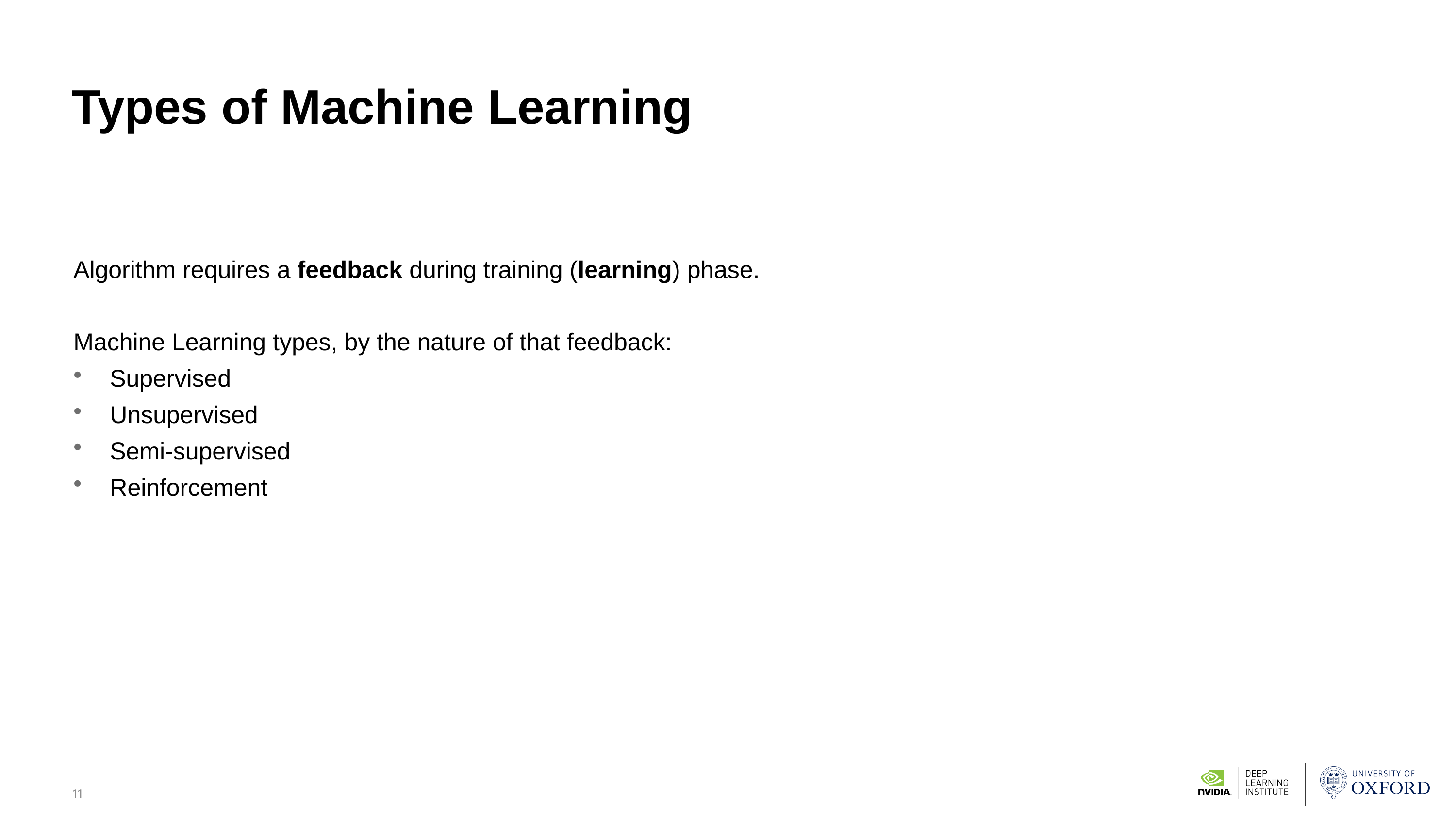

# Types of Machine Learning
Algorithm requires a feedback during training (learning) phase.

Machine Learning types, by the nature of that feedback:
Supervised
Unsupervised
Semi-supervised
Reinforcement